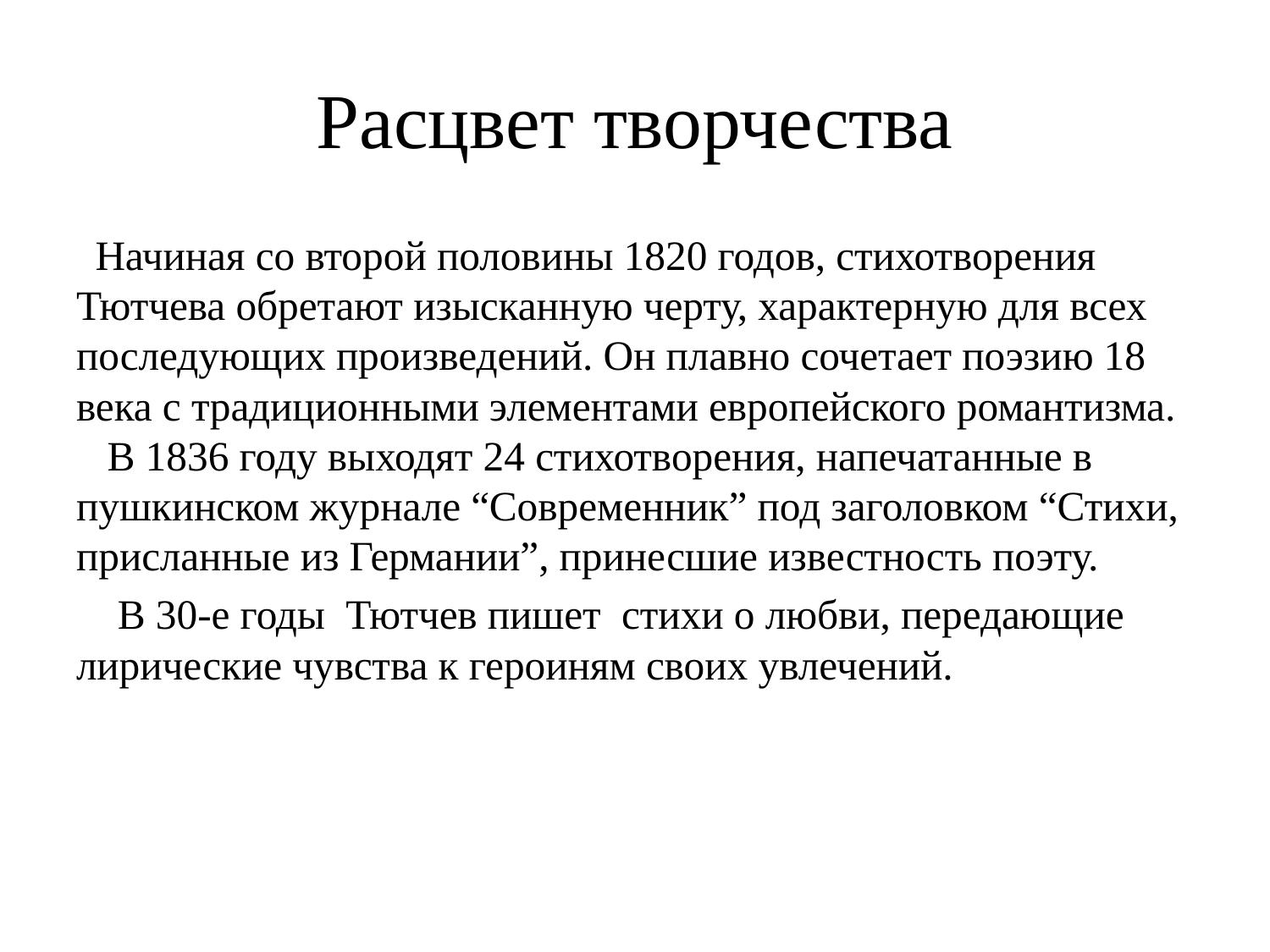

# Расцвет творчества
  Начиная со второй половины 1820 годов, стихотворения Тютчева обретают изысканную черту, характерную для всех последующих произведений. Он плавно сочетает поэзию 18 века с традиционными элементами европейского романтизма.
   В 1836 году выходят 24 стихотворения, напечатанные в пушкинском журнале “Современник” под заголовком “Стихи, присланные из Германии”, принесшие известность поэту.
    В 30-е годы  Тютчев пишет  стихи о любви, передающие лирические чувства к героиням своих увлечений.